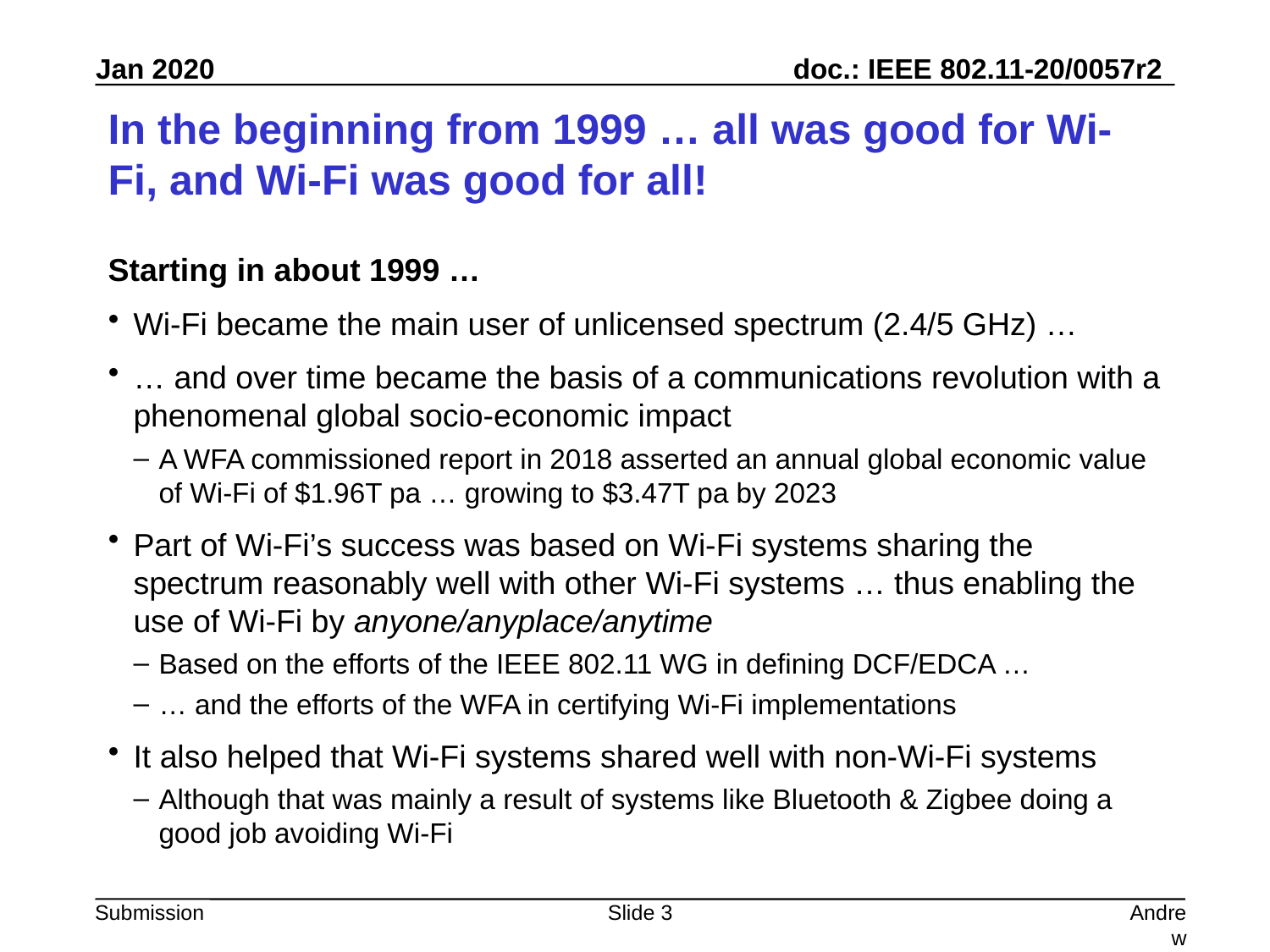

# In the beginning from 1999 … all was good for Wi-Fi, and Wi-Fi was good for all!
Starting in about 1999 …
Wi-Fi became the main user of unlicensed spectrum (2.4/5 GHz) …
… and over time became the basis of a communications revolution with a phenomenal global socio-economic impact
A WFA commissioned report in 2018 asserted an annual global economic value of Wi-Fi of $1.96T pa … growing to $3.47T pa by 2023
Part of Wi-Fi’s success was based on Wi-Fi systems sharing the spectrum reasonably well with other Wi-Fi systems … thus enabling the use of Wi-Fi by anyone/anyplace/anytime
Based on the efforts of the IEEE 802.11 WG in defining DCF/EDCA …
… and the efforts of the WFA in certifying Wi-Fi implementations
It also helped that Wi-Fi systems shared well with non-Wi-Fi systems
Although that was mainly a result of systems like Bluetooth & Zigbee doing a good job avoiding Wi-Fi
Slide 3
Andrew Myles, Cisco